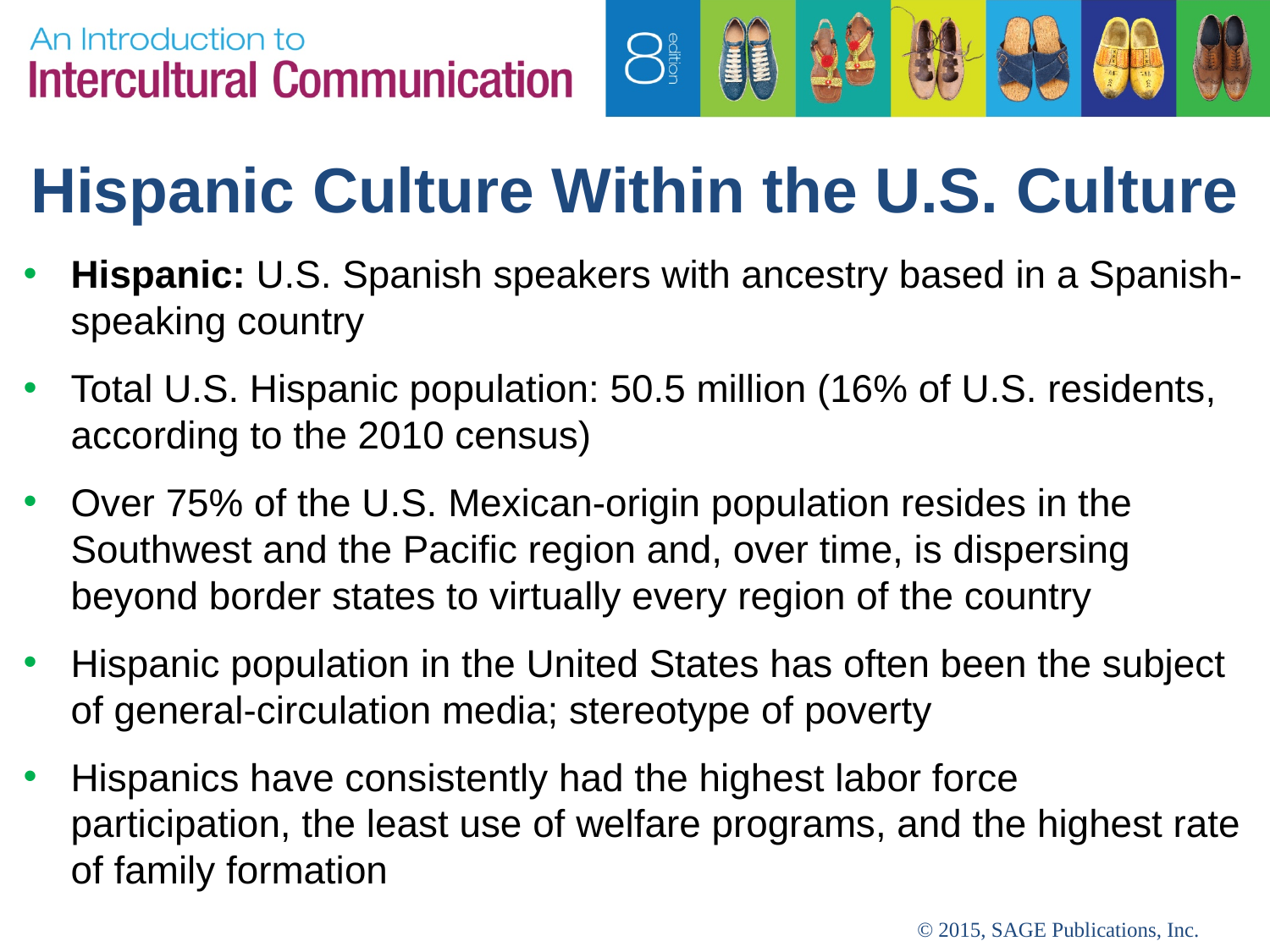

# Hispanic Culture Within the U.S. Culture
Hispanic: U.S. Spanish speakers with ancestry based in a Spanish-speaking country
Total U.S. Hispanic population: 50.5 million (16% of U.S. residents, according to the 2010 census)
Over 75% of the U.S. Mexican-origin population resides in the Southwest and the Pacific region and, over time, is dispersing beyond border states to virtually every region of the country
Hispanic population in the United States has often been the subject of general-circulation media; stereotype of poverty
Hispanics have consistently had the highest labor force participation, the least use of welfare programs, and the highest rate of family formation
© 2015, SAGE Publications, Inc.